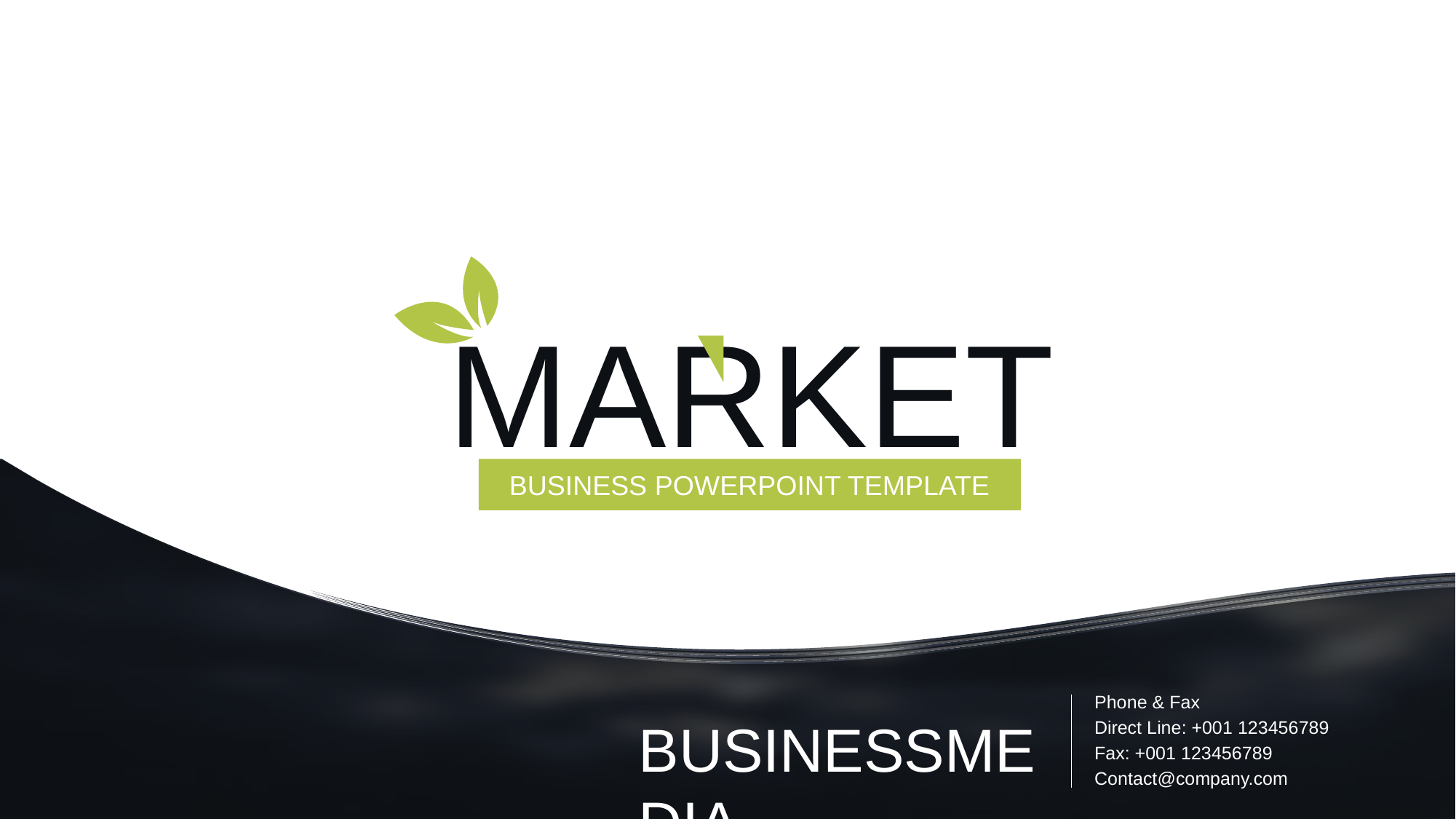

MARKET

BUSINESS POWERPOINT TEMPLATE

Phone & Fax
Direct Line: +001 123456789
Fax: +001 123456789
Contact@company.com
BUSINESSMEDIA